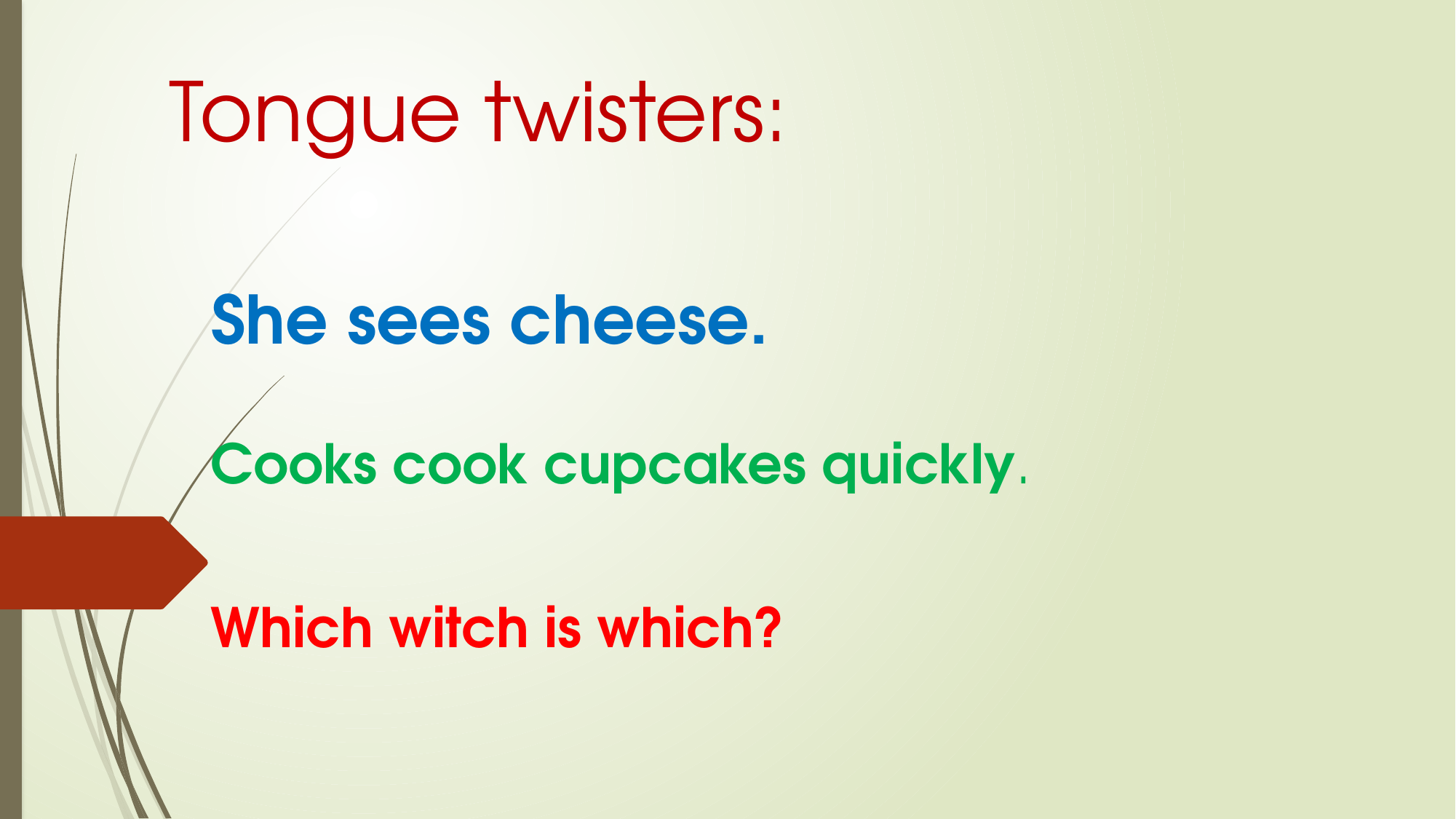

# Tongue twisters:
She sees cheese.
Cooks cook cupcakes quickly.
Which witch is which?